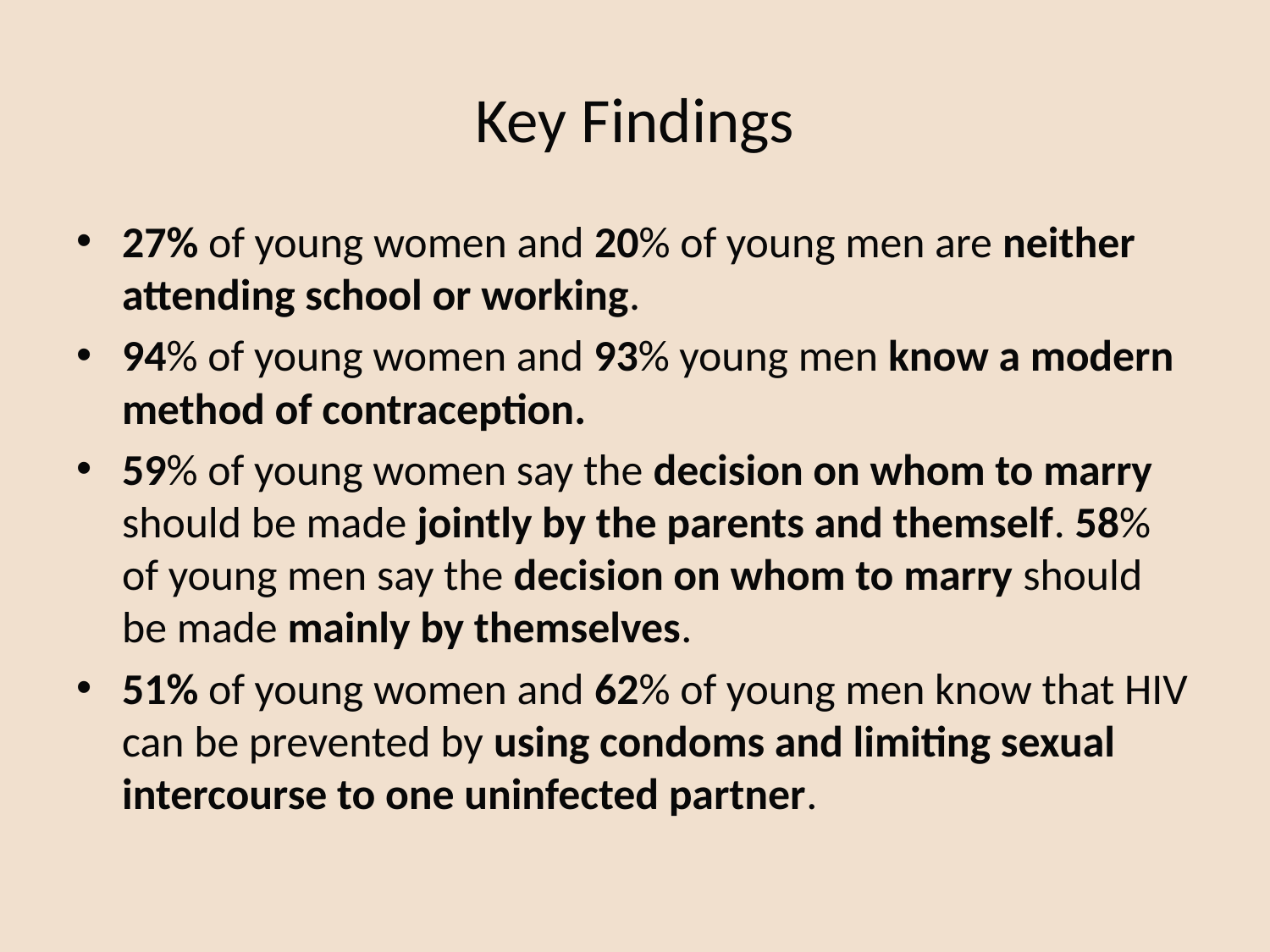

# Key Findings
27% of young women and 20% of young men are neither attending school or working.
94% of young women and 93% young men know a modern method of contraception.
59% of young women say the decision on whom to marry should be made jointly by the parents and themself. 58% of young men say the decision on whom to marry should be made mainly by themselves.
51% of young women and 62% of young men know that HIV can be prevented by using condoms and limiting sexual intercourse to one uninfected partner.